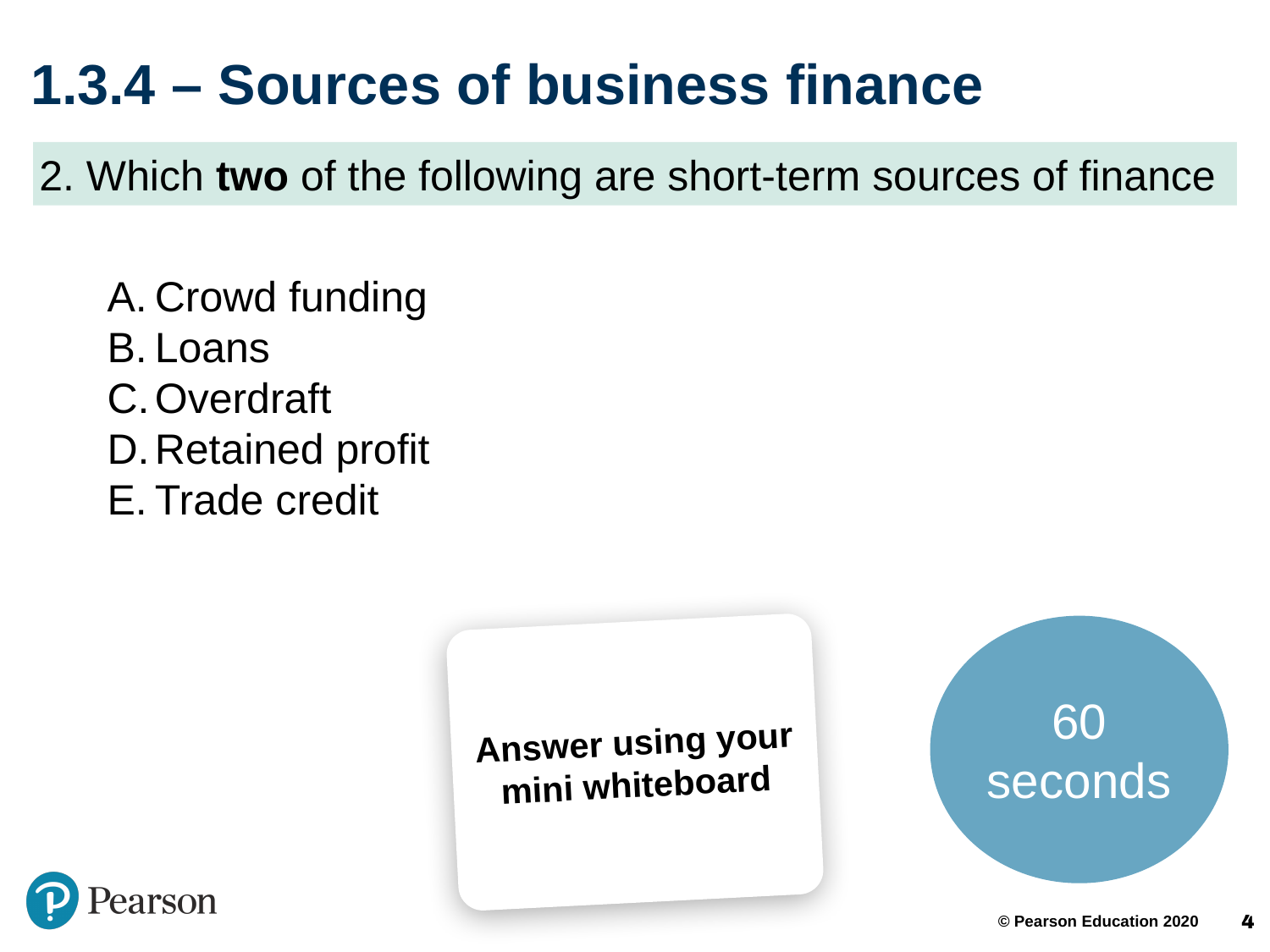

# 1.3.4 – Sources of business finance
2. Which two of the following are short-term sources of finance
Crowd funding
Loans
Overdraft
Retained profit
Trade credit

60 seconds

Answer using your mini whiteboard

4